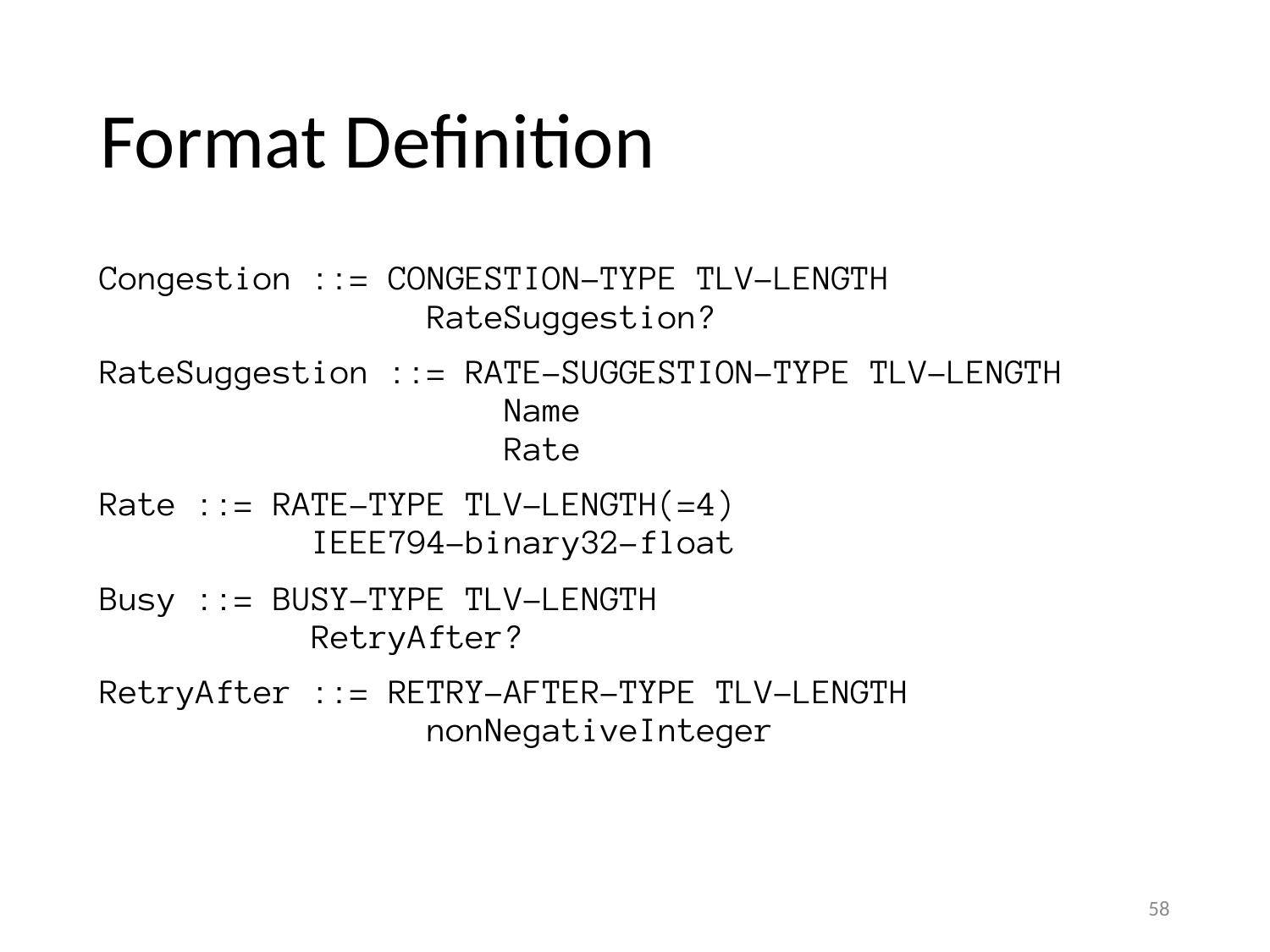

# Format Definition
Congestion ::= CONGESTION-TYPE TLV-LENGTH
                 RateSuggestion?
RateSuggestion ::= RATE-SUGGESTION-TYPE TLV-LENGTH
                     Name
                     Rate
Rate ::= RATE-TYPE TLV-LENGTH(=4)
           IEEE794-binary32-float
Busy ::= BUSY-TYPE TLV-LENGTH
           RetryAfter?
RetryAfter ::= RETRY-AFTER-TYPE TLV-LENGTH
                 nonNegativeInteger
58